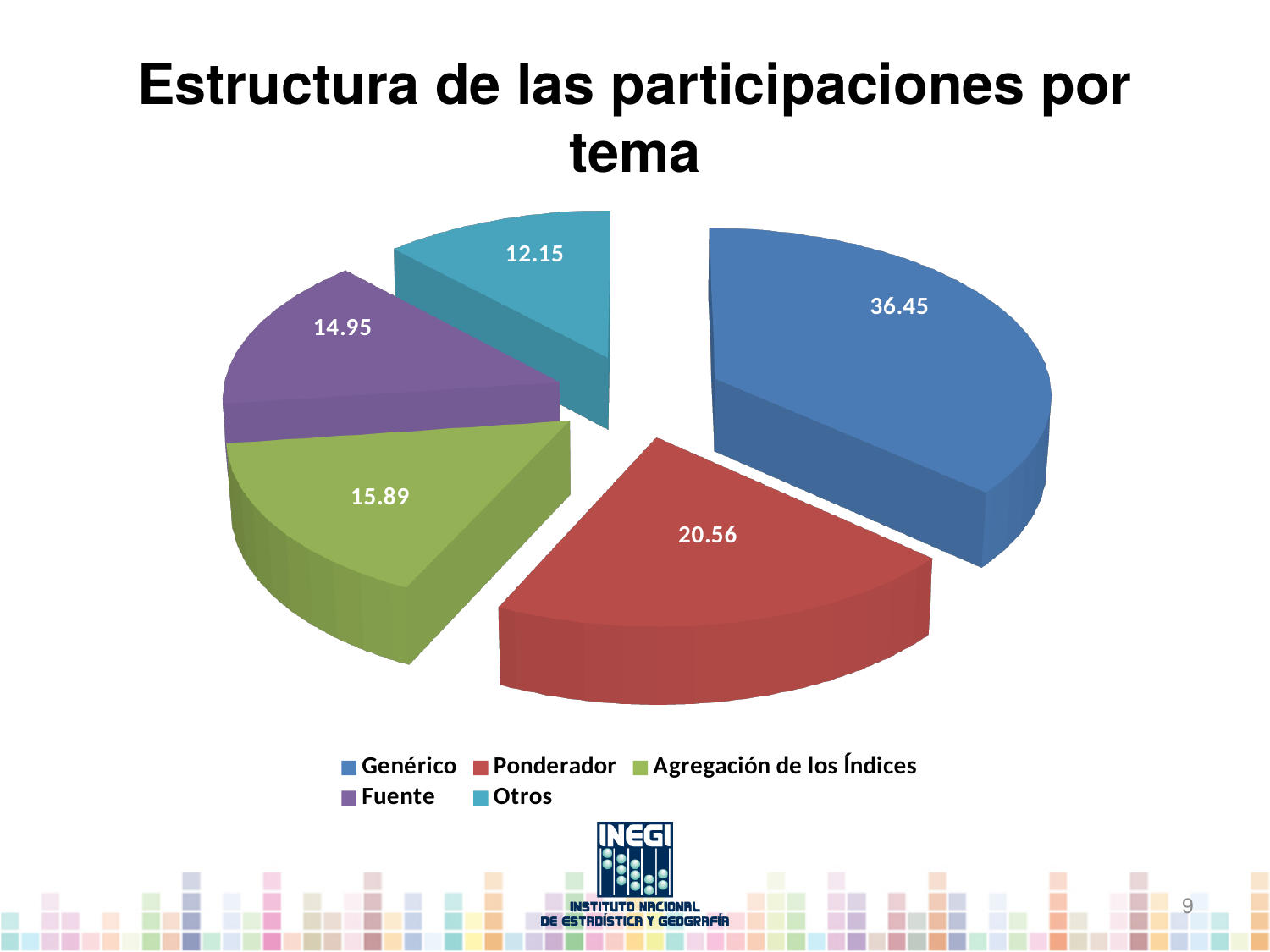

# Estructura de las participaciones por tema

[unsupported chart]

9